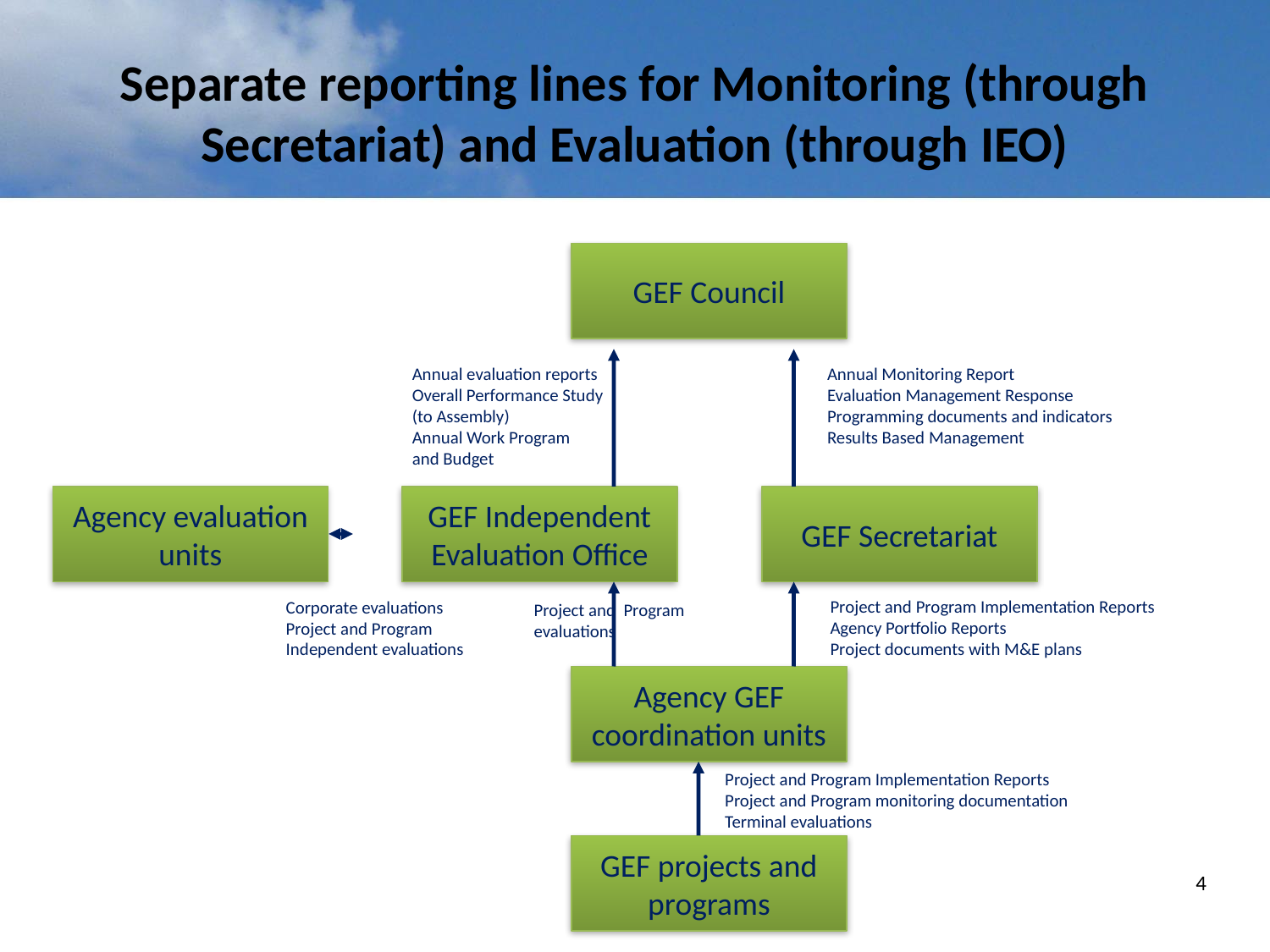

# Separate reporting lines for Monitoring (through Secretariat) and Evaluation (through IEO)

GEF Council

Annual evaluation reports
Overall Performance Study
(to Assembly)
Annual Work Program
and Budget
Annual Monitoring Report
Evaluation Management Response
Programming documents and indicators
Results Based Management

Agency evaluation units

GEF Independent Evaluation Office

GEF Secretariat

Project and Program Implementation Reports
Agency Portfolio Reports
Project documents with M&E plans
Corporate evaluations
Project and Program
Independent evaluations
Project and  Program
evaluations

Agency GEF coordination units
Project and Program Implementation Reports
Project and Program monitoring documentation
Terminal evaluations

GEF projects and programs
4